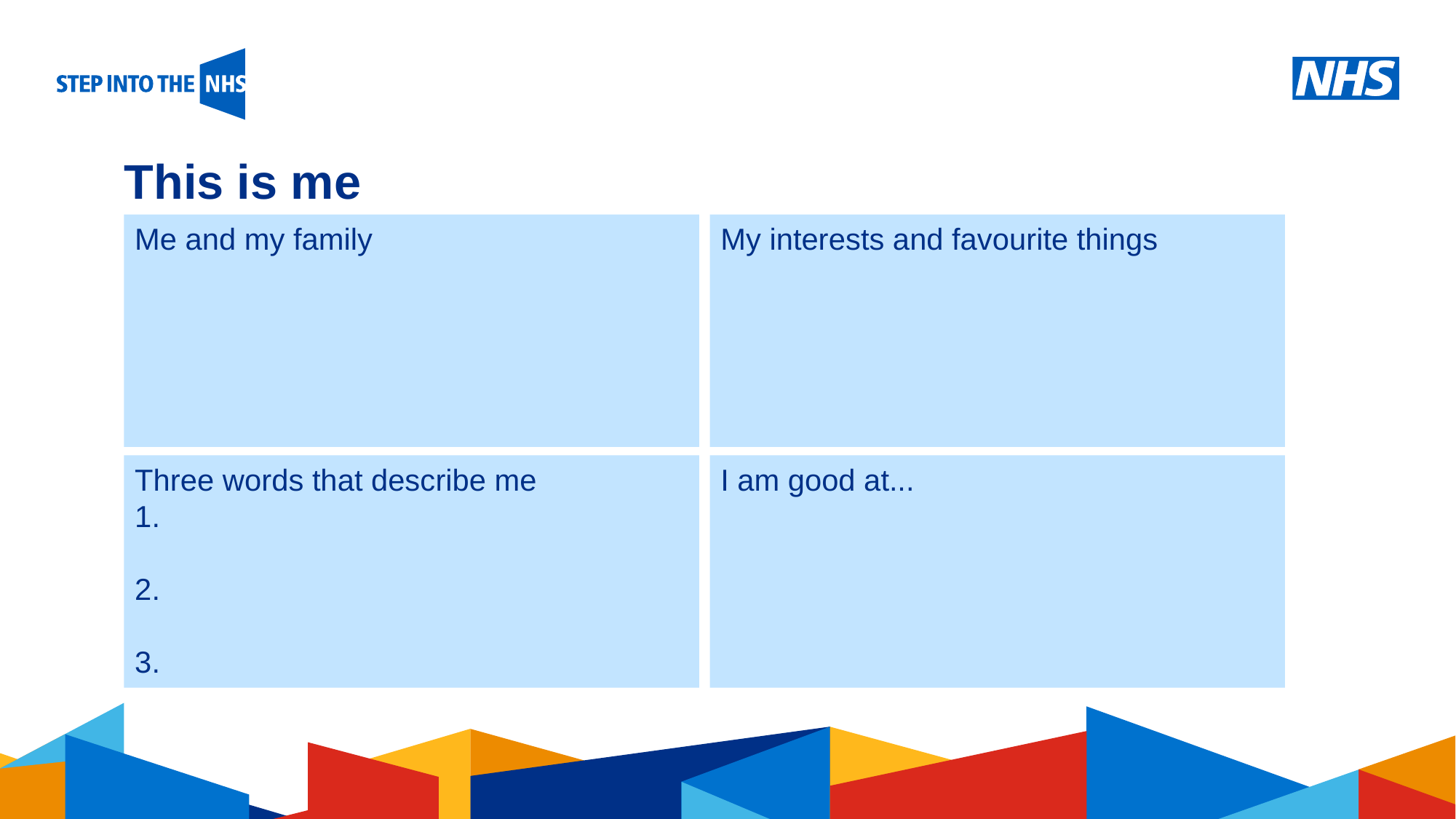

# This is me
Me and my family
My interests and favourite things
Three words that describe me
1.

2.

3.
I am good at...